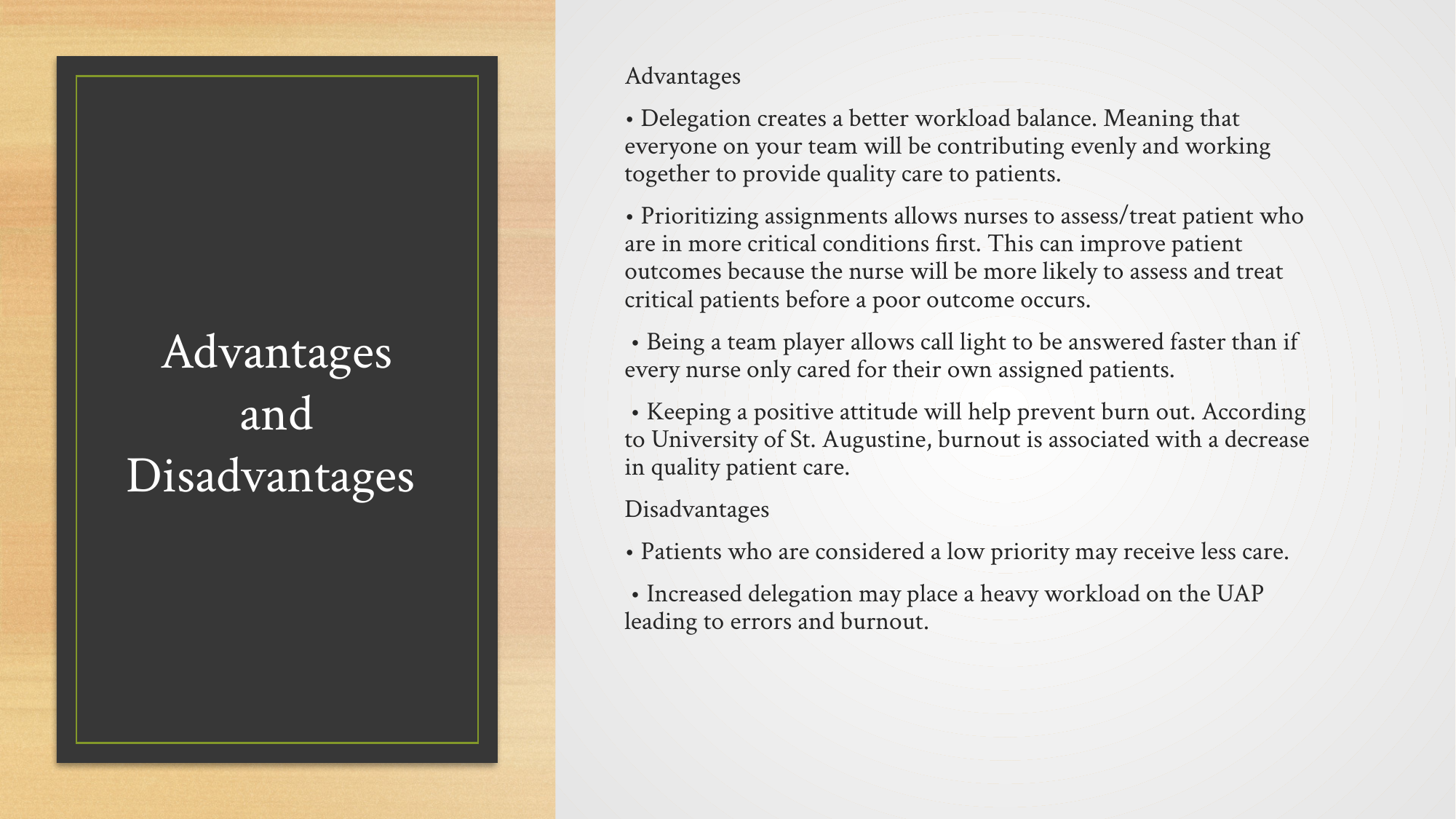

Advantages
• Delegation creates a better workload balance. Meaning that everyone on your team will be contributing evenly and working together to provide quality care to patients.
• Prioritizing assignments allows nurses to assess/treat patient who are in more critical conditions first. This can improve patient outcomes because the nurse will be more likely to assess and treat critical patients before a poor outcome occurs.
 • Being a team player allows call light to be answered faster than if every nurse only cared for their own assigned patients.
 • Keeping a positive attitude will help prevent burn out. According to University of St. Augustine, burnout is associated with a decrease in quality patient care.
Disadvantages
• Patients who are considered a low priority may receive less care.
 • Increased delegation may place a heavy workload on the UAP leading to errors and burnout.

# Advantages and Disadvantages